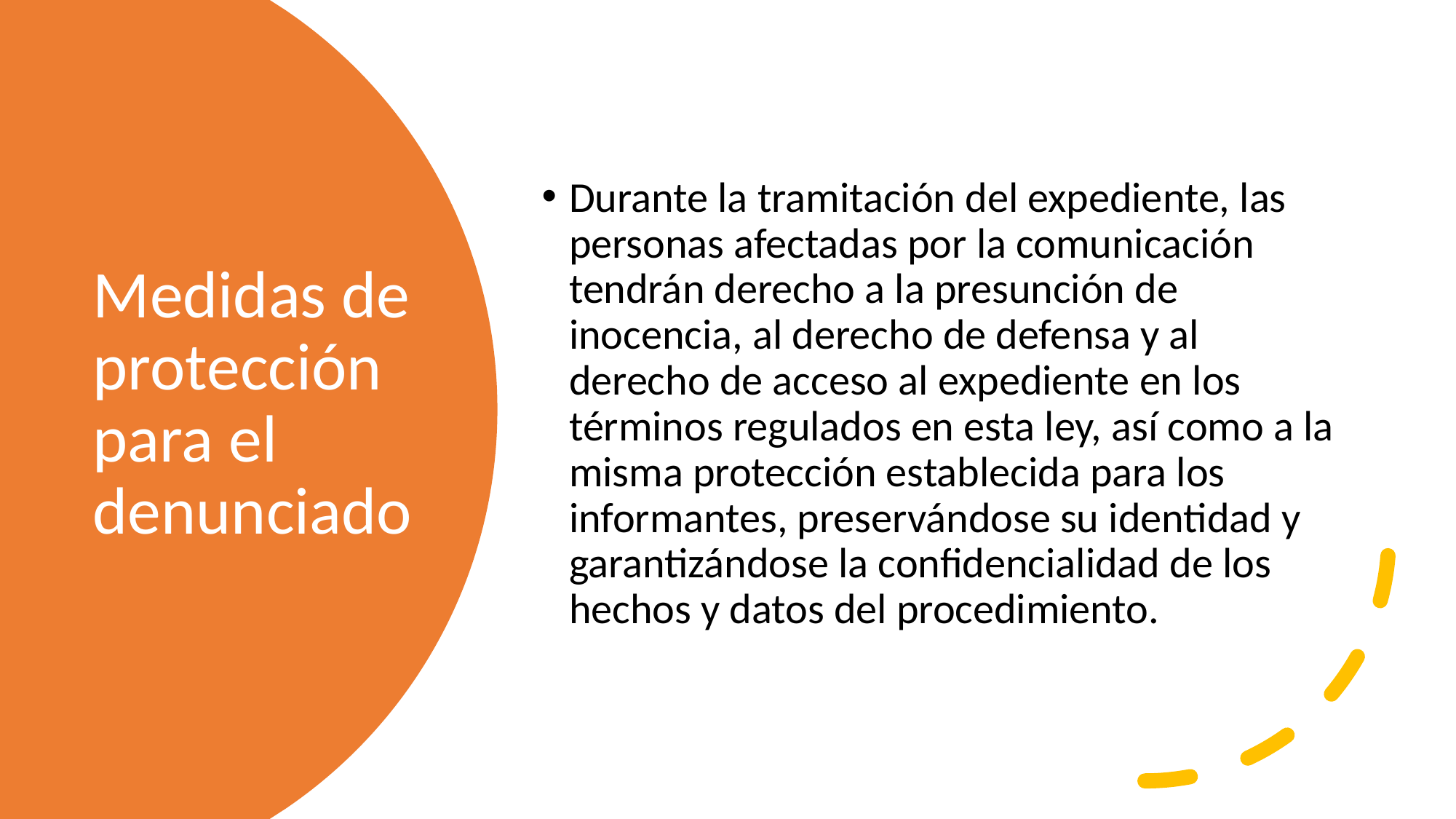

Durante la tramitación del expediente, las personas afectadas por la comunicación tendrán derecho a la presunción de inocencia, al derecho de defensa y al derecho de acceso al expediente en los términos regulados en esta ley, así como a la misma protección establecida para los informantes, preservándose su identidad y garantizándose la confidencialidad de los hechos y datos del procedimiento.
# Medidas de protección para el denunciado